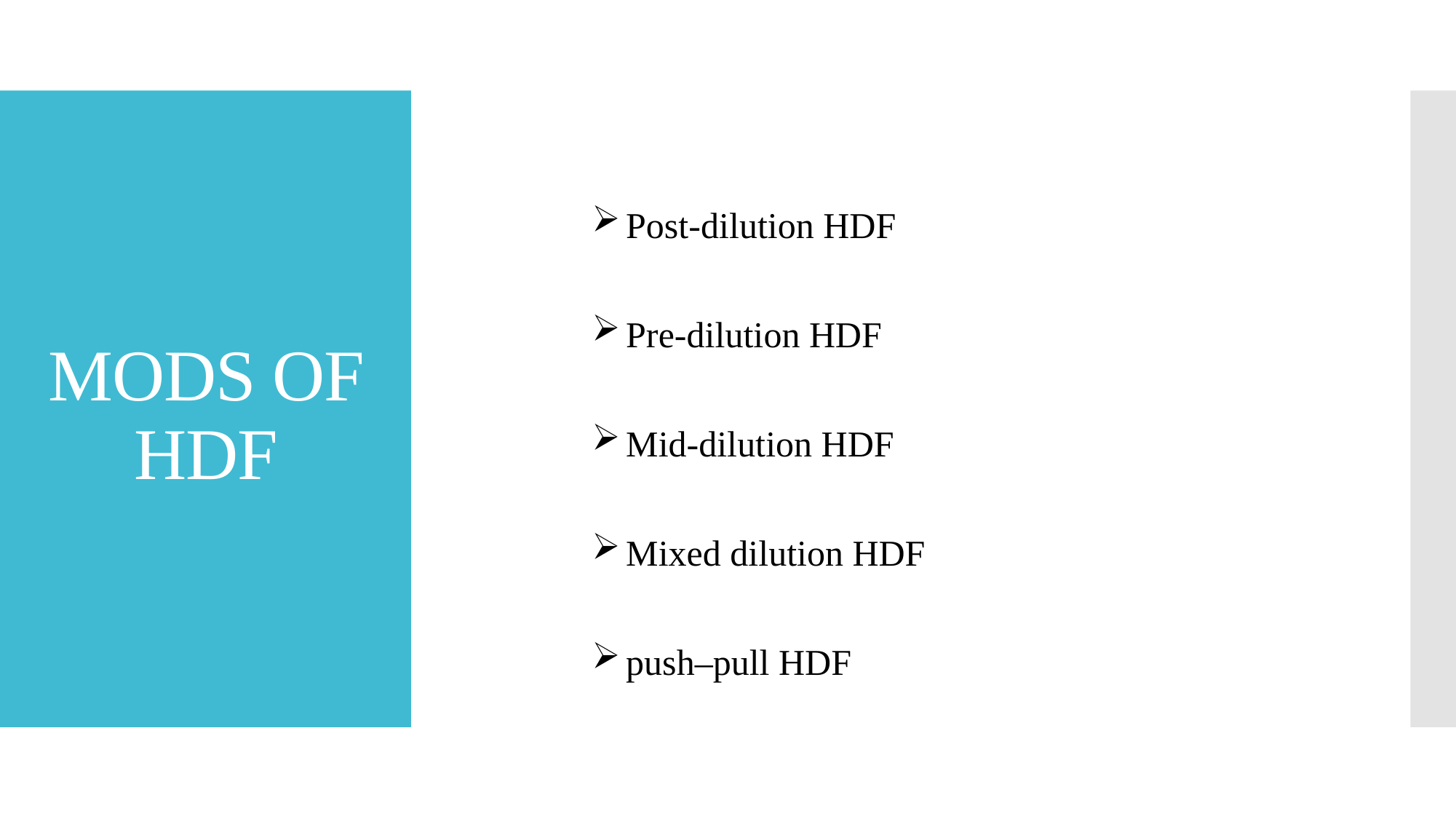

Post-dilution HDF
Pre-dilution HDF
Mid-dilution HDF
Mixed dilution HDF
push–pull HDF
# MODS OF HDF